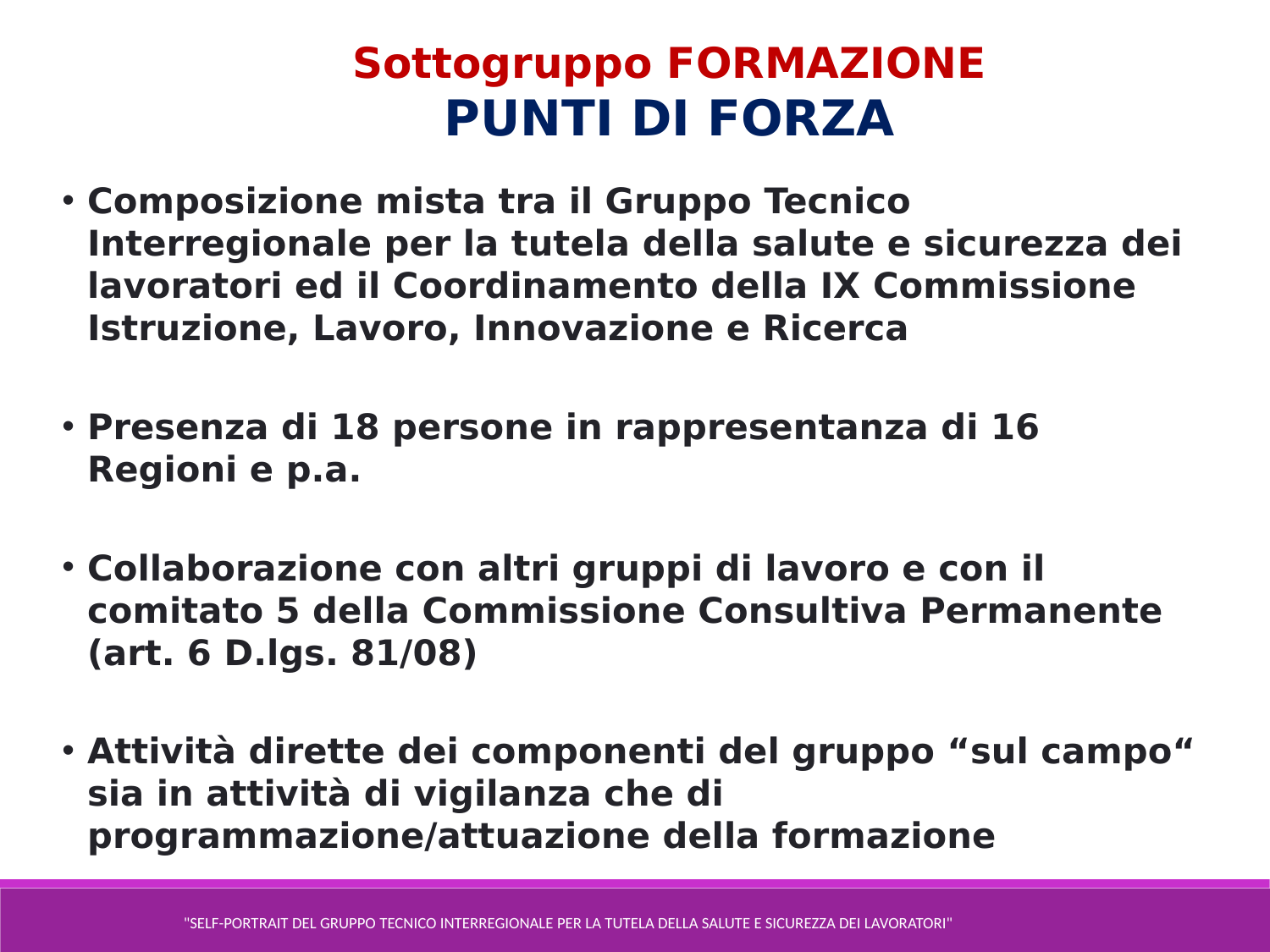

Sottogruppo FORMAZIONE
PUNTI DI FORZA
Composizione mista tra il Gruppo Tecnico Interregionale per la tutela della salute e sicurezza dei lavoratori ed il Coordinamento della IX Commissione Istruzione, Lavoro, Innovazione e Ricerca

Presenza di 18 persone in rappresentanza di 16 Regioni e p.a.

Collaborazione con altri gruppi di lavoro e con il comitato 5 della Commissione Consultiva Permanente (art. 6 D.lgs. 81/08)

Attività dirette dei componenti del gruppo “sul campo“ sia in attività di vigilanza che di programmazione/attuazione della formazione